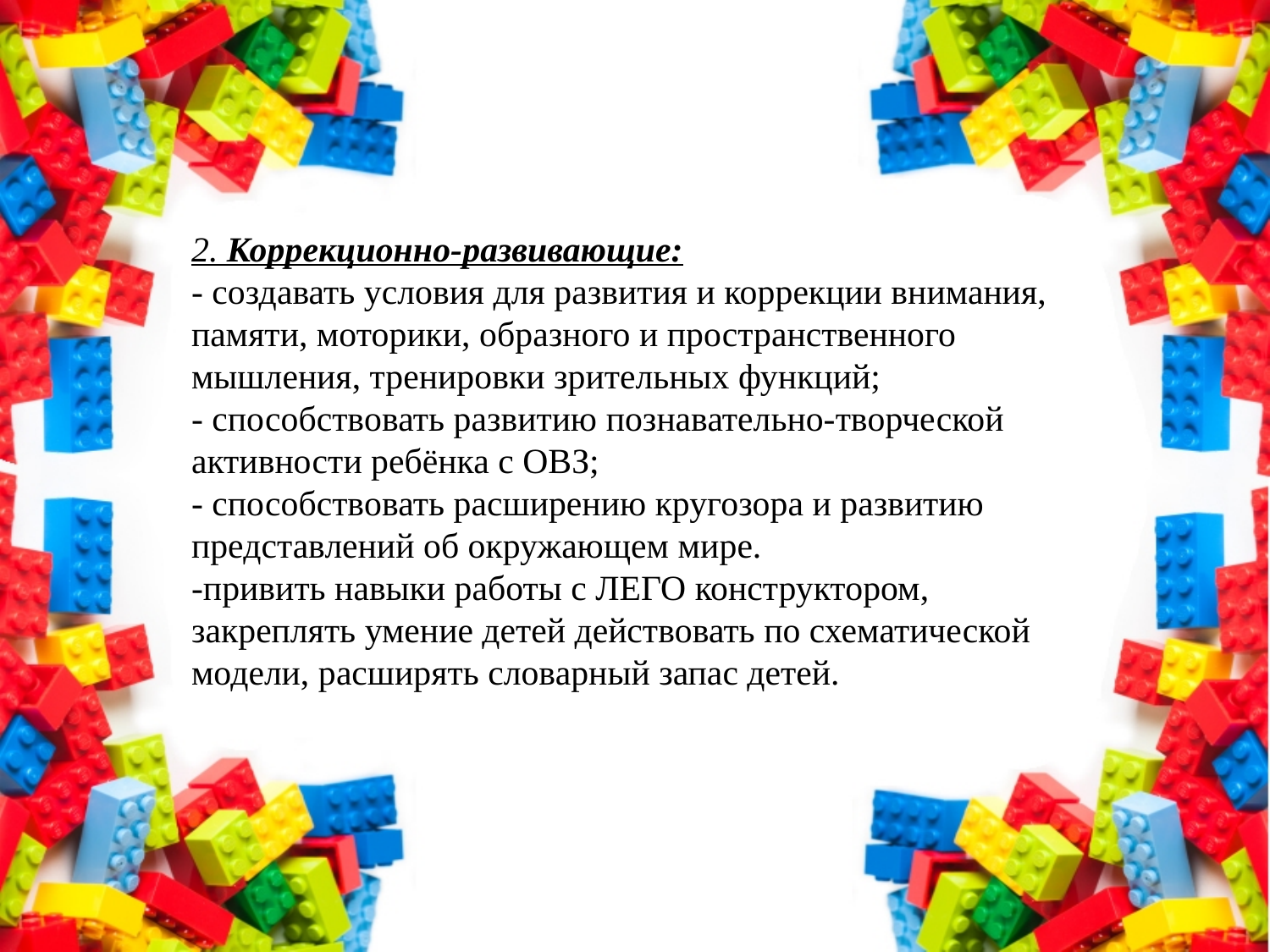

2. Коррекционно-развивающие:
- создавать условия для развития и коррекции внимания, памяти, моторики, образного и пространственного мышления, тренировки зрительных функций;
- способствовать развитию познавательно-творческой активности ребёнка с ОВЗ;
- способствовать расширению кругозора и развитию представлений об окружающем мире.
-привить навыки работы с ЛЕГО конструктором, закреплять умение детей действовать по схематической модели, расширять словарный запас детей.